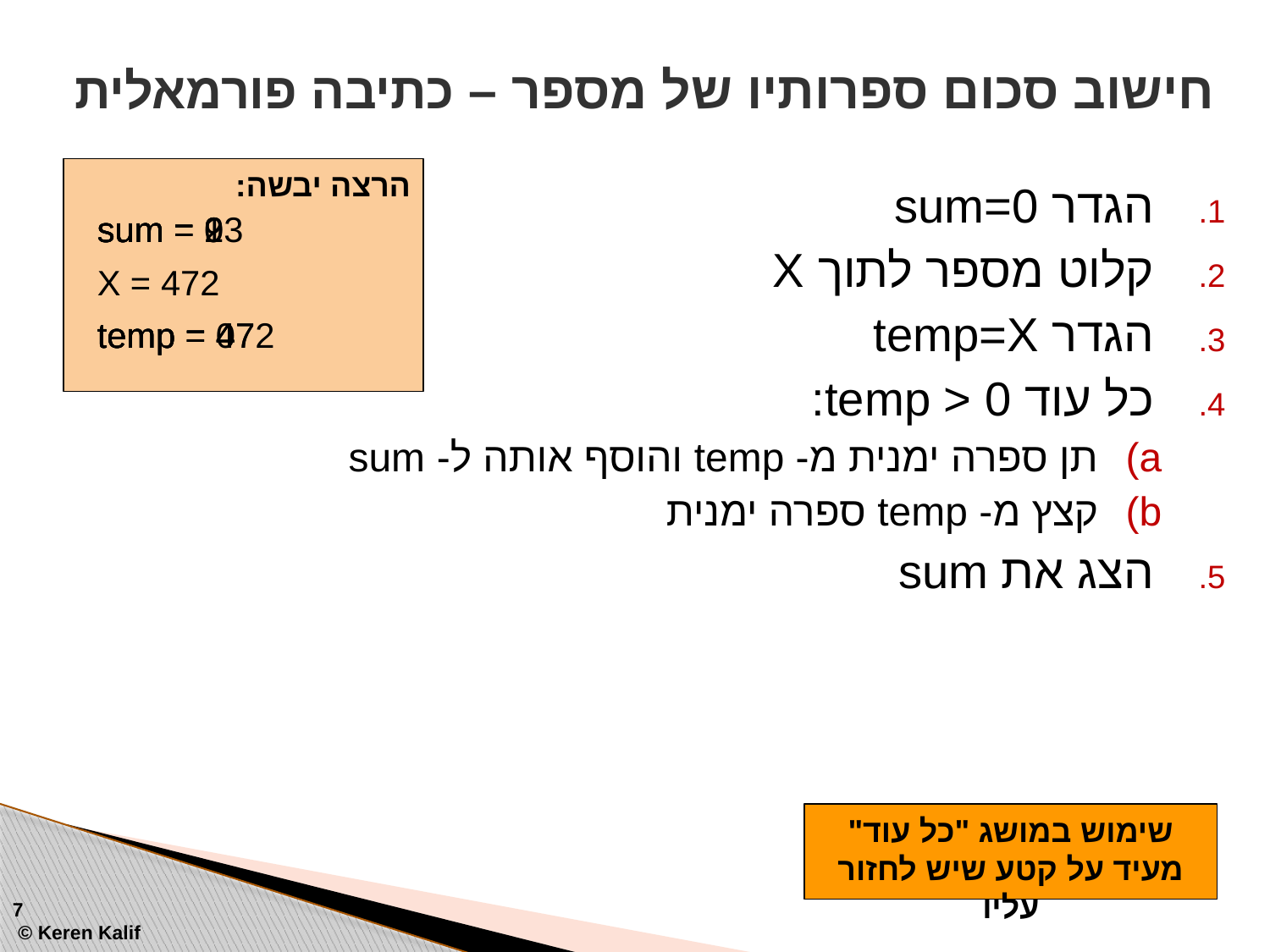

# חישוב סכום ספרותיו של מספר – כתיבה פורמאלית
הרצה יבשה:
הגדר sum=0
קלוט מספר לתוך X
הגדר temp=X
כל עוד temp > 0:
תן ספרה ימנית מ- temp והוסף אותה ל- sum
קצץ מ- temp ספרה ימנית
הצג את sum
sum = 0
sum = 2
sum = 9
sum = 13
X = 472
temp = 472
temp = 47
temp = 4
temp = 0
שימוש במושג "כל עוד" מעיד על קטע שיש לחזור עליו
7
 © Keren Kalif